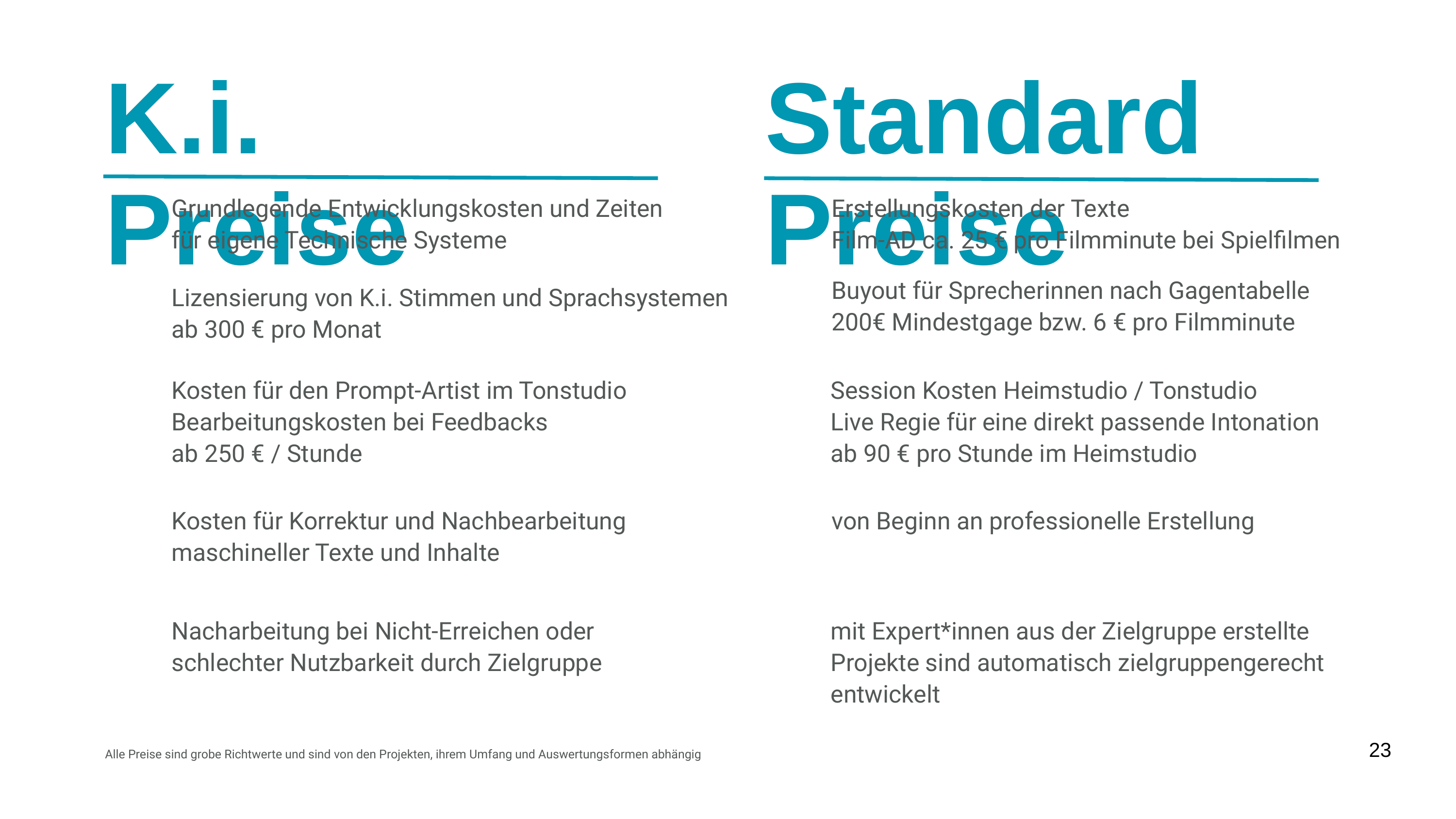

K.i. Preise
Standard Preise

Grundlegende Entwicklungskosten und Zeiten für eigene Technische Systeme
Erstellungskosten der Texte
Film-AD ca. 25 € pro Filmminute bei Spielfilmen

Buyout für Sprecherinnen nach Gagentabelle
200€ Mindestgage bzw. 6 € pro Filmminute
Lizensierung von K.i. Stimmen und Sprachsystemen ab 300 € pro Monat

Kosten für den Prompt-Artist im Tonstudio Bearbeitungskosten bei Feedbacks
ab 250 € / Stunde
Session Kosten Heimstudio / Tonstudio
Live Regie für eine direkt passende Intonation
ab 90 € pro Stunde im Heimstudio

Kosten für Korrektur und Nachbearbeitung maschineller Texte und Inhalte
von Beginn an professionelle Erstellung
Nacharbeitung bei Nicht-Erreichen oder schlechter Nutzbarkeit durch Zielgruppe
mit Expert*innen aus der Zielgruppe erstellte Projekte sind automatisch zielgruppengerecht entwickelt

23
Alle Preise sind grobe Richtwerte und sind von den Projekten, ihrem Umfang und Auswertungsformen abhängig